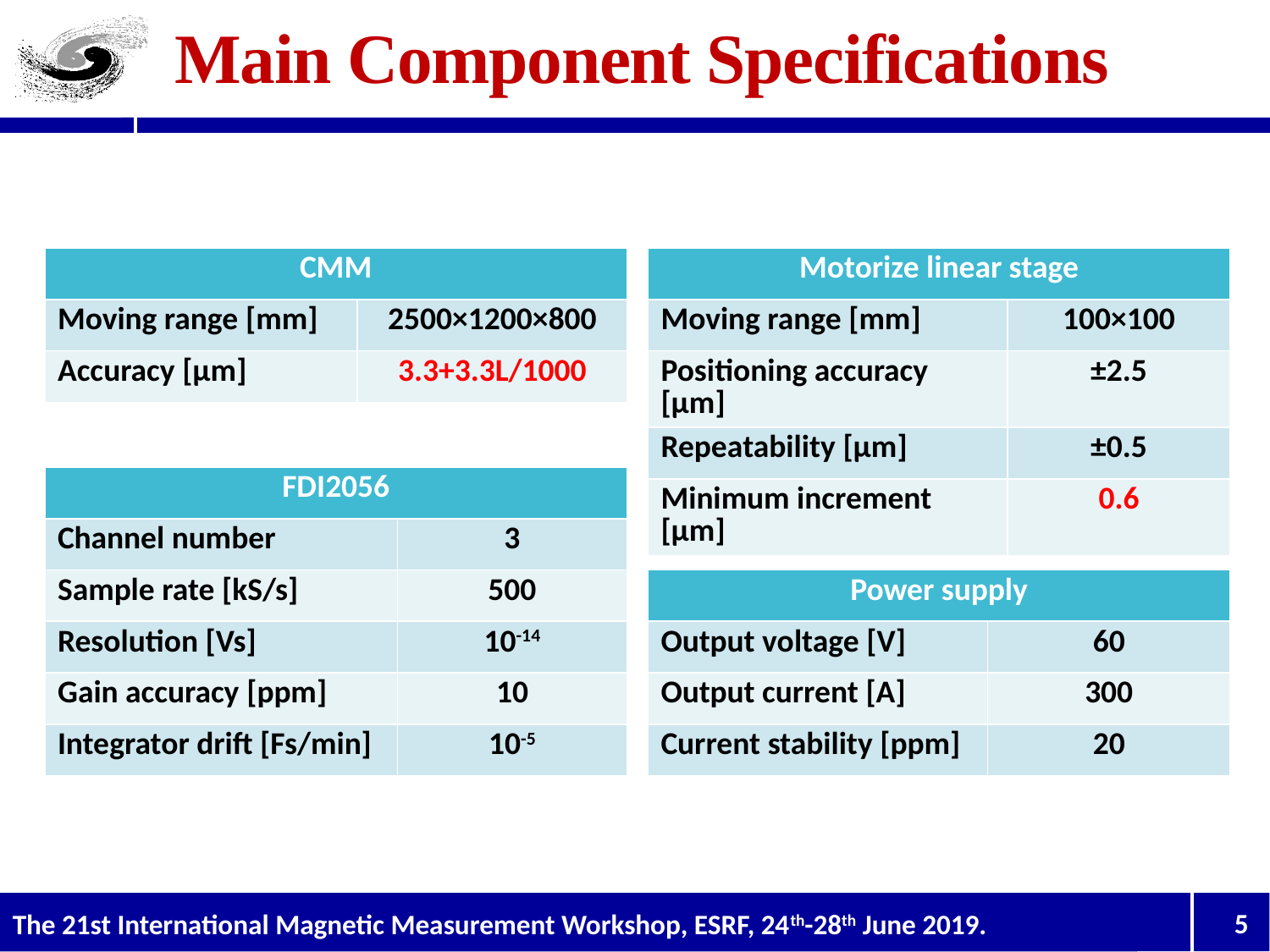

# Main Component Specifications
| CMM |  |
| --- | --- |
| Moving range [mm] | 2500×1200×800 |
| Accuracy [μm] | 3.3+3.3L/1000 |
| Motorize linear stage |  |
| --- | --- |
| Moving range [mm] | 100×100 |
| Positioning accuracy [μm] | ±2.5 |
| Repeatability [μm] | ±0.5 |
| Minimum increment [μm] | 0.6 |
| FDI2056 |  |
| --- | --- |
| Channel number | 3 |
| Sample rate [kS/s] | 500 |
| Resolution [Vs] | 10-14 |
| Gain accuracy [ppm] | 10 |
| Integrator drift [Fs/min] | 10-5 |
| Power supply |  |
| --- | --- |
| Output voltage [V] | 60 |
| Output current [A] | 300 |
| Current stability [ppm] | 20 |